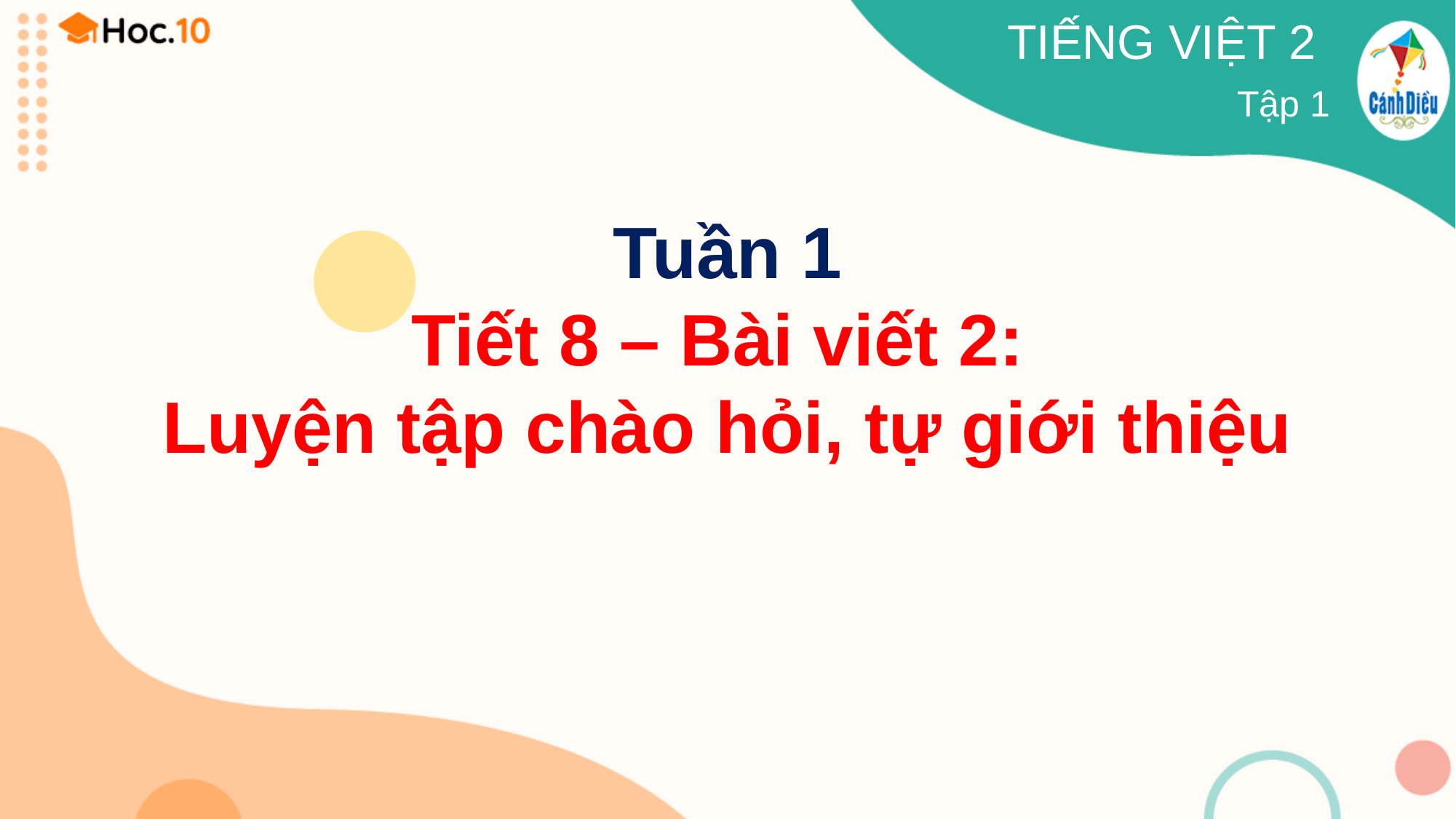

TIẾNG VIỆT 2
Tập 1
Tuần 1
Tiết 8 – Bài viết 2:
Luyện tập chào hỏi, tự giới thiệu